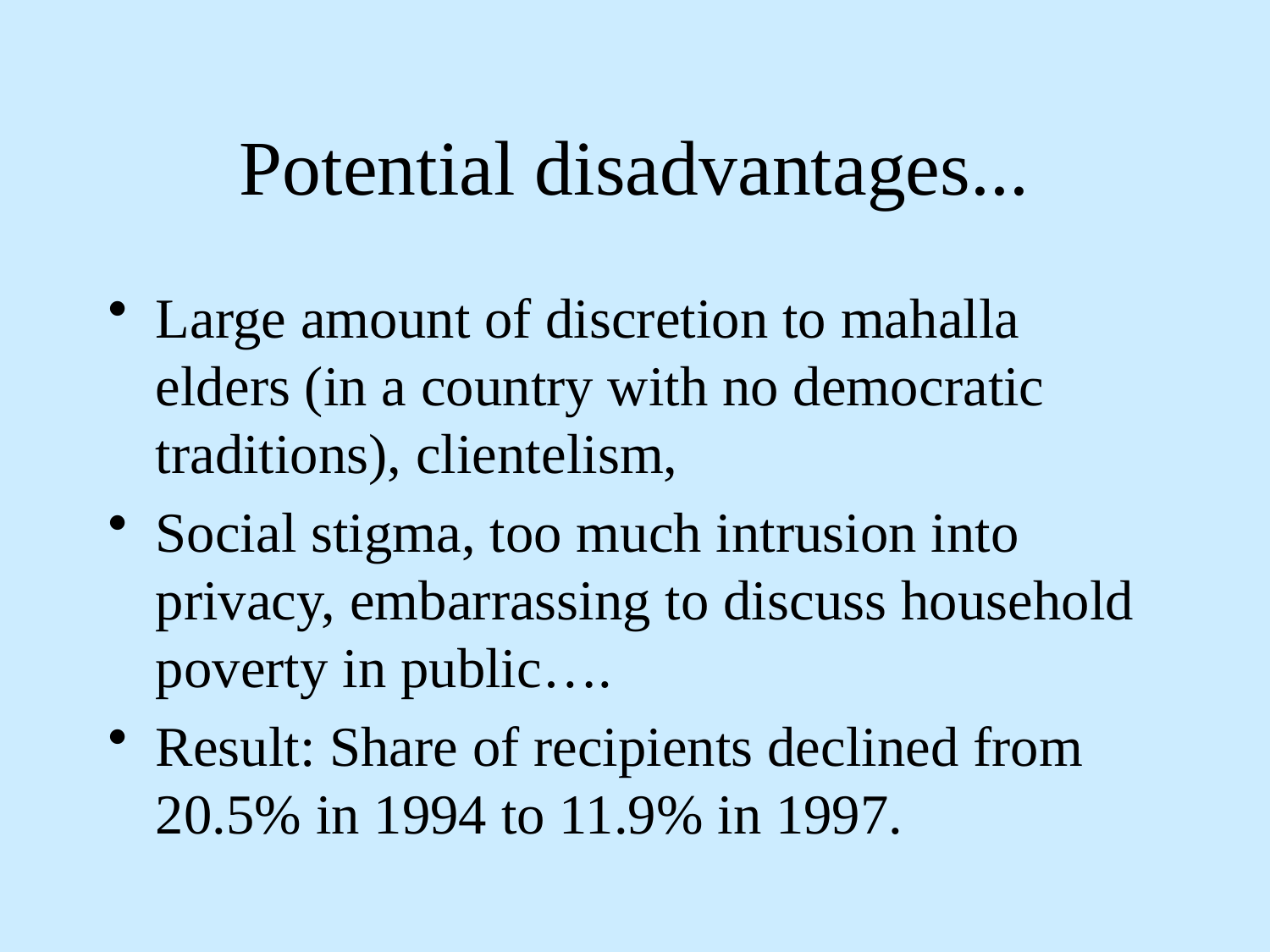

# Potential disadvantages...
Large amount of discretion to mahalla elders (in a country with no democratic traditions), clientelism,
Social stigma, too much intrusion into privacy, embarrassing to discuss household poverty in public….
Result: Share of recipients declined from 20.5% in 1994 to 11.9% in 1997.